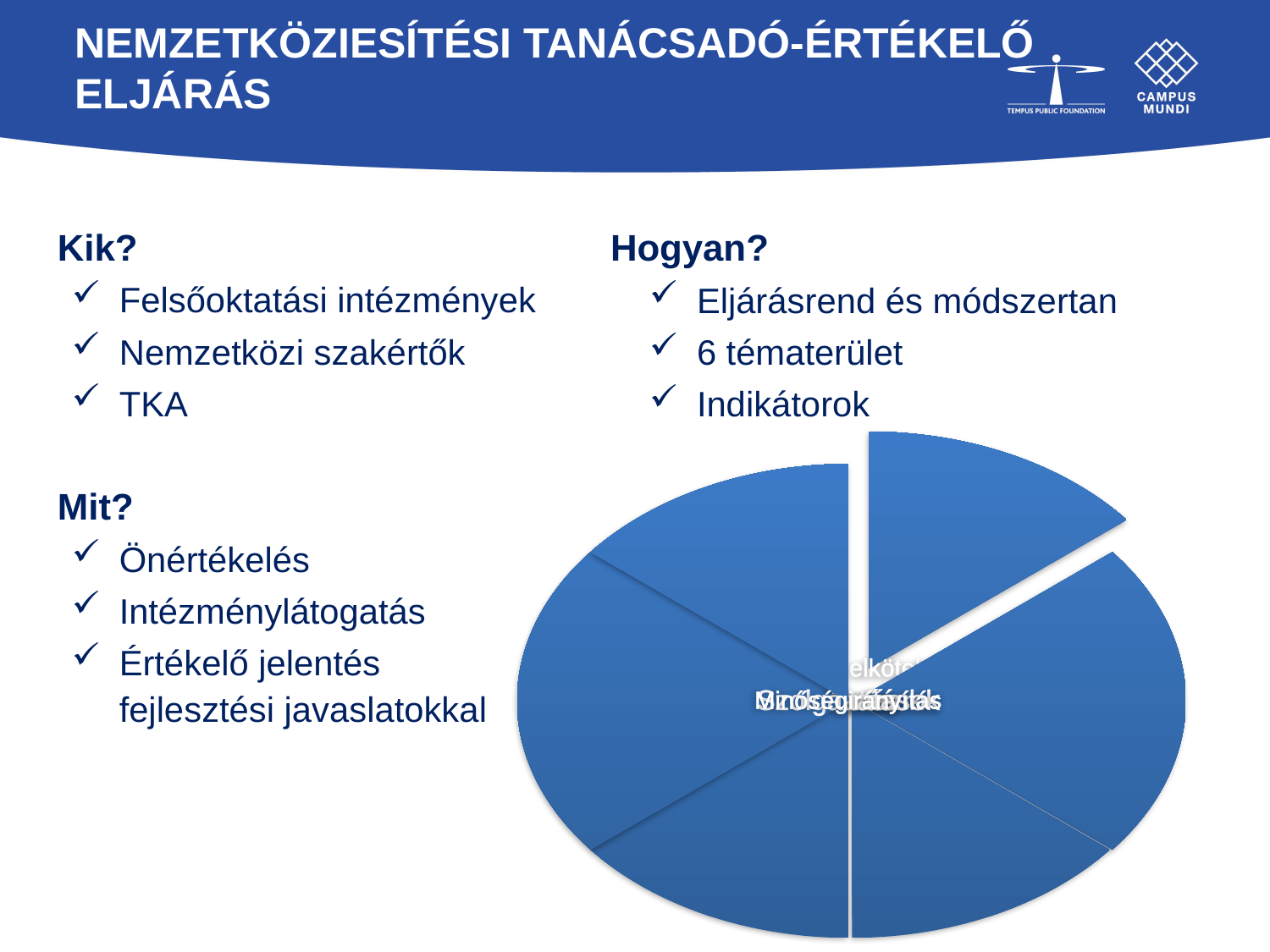

# Nemzetköziesítési tanácsadó-értékelő eljárás
Kik?
Felsőoktatási intézmények
Nemzetközi szakértők
TKA

Mit?
Önértékelés
Intézménylátogatás
Értékelő jelentés fejlesztési javaslatokkal

Hogyan?
Eljárásrend és módszertan
6 tématerület
Indikátorok

Intézményi elkötelezettség
Erőforrások
Oktatás
Kutatás
Szolgáltatások
Minőségirányítás